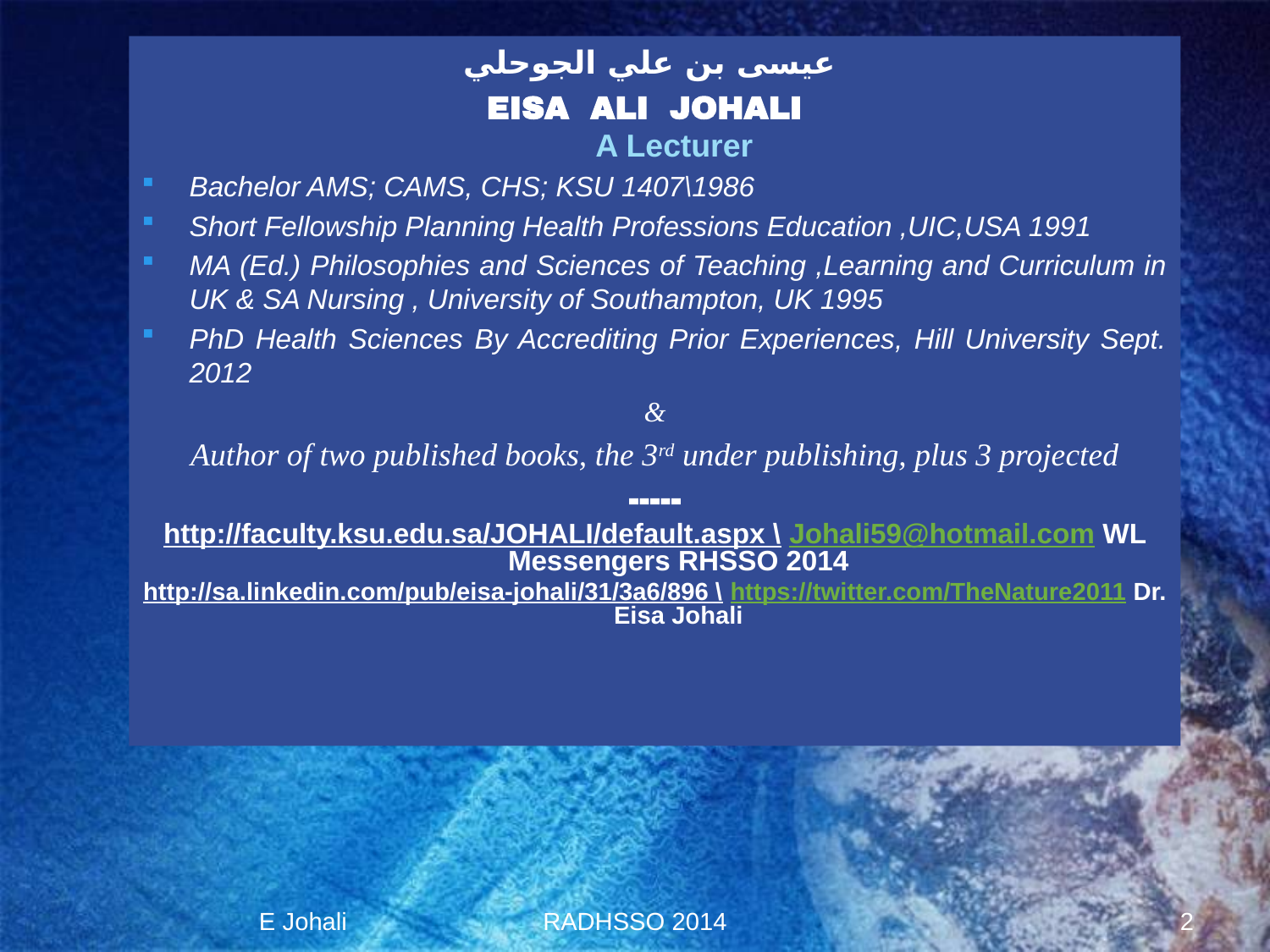

عيسى بن علي الجوحلي
EISA  ALI  JOHALI
A Lecturer
Bachelor AMS; CAMS, CHS; KSU 1407\1986
Short Fellowship Planning Health Professions Education ,UIC,USA 1991
MA (Ed.) Philosophies and Sciences of Teaching ,Learning and Curriculum in UK & SA Nursing , University of Southampton, UK 1995
PhD Health Sciences By Accrediting Prior Experiences, Hill University Sept. 2012
&
Author of two published books, the 3rd under publishing, plus 3 projected
-----
http://faculty.ksu.edu.sa/JOHALI/default.aspx \ Johali59@hotmail.com WL Messengers RHSSO 2014
http://sa.linkedin.com/pub/eisa-johali/31/3a6/896 \ https://twitter.com/TheNature2011 Dr. Eisa Johali

E Johali
RADHSSO 2014
2